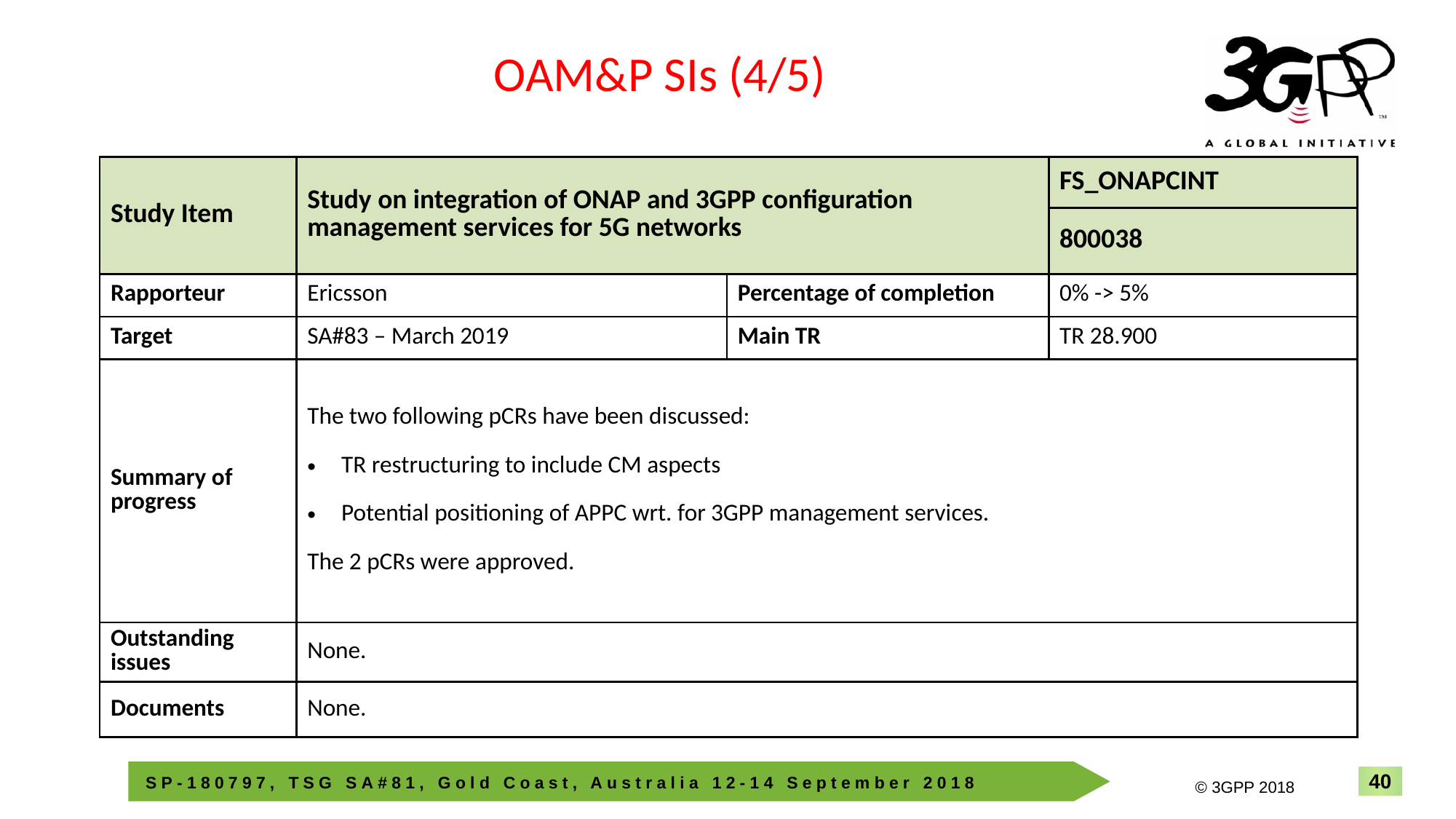

OAM&P SIs (4/5)
| Study Item | Study on integration of ONAP and 3GPP configuration management services for 5G networks |  | FS\_ONAPCINT |
| --- | --- | --- | --- |
|  |  |  | 800038 |
| Rapporteur | Ericsson | Percentage of completion | 0% -> 5% |
| Target | SA#83 – March 2019 | Main TR | TR 28.900 |
| Summary of progress | The two following pCRs have been discussed: TR restructuring to include CM aspects Potential positioning of APPC wrt. for 3GPP management services. The 2 pCRs were approved. |  |  |
| Outstanding issues | None. |  |  |
| Documents | None. |  |  |